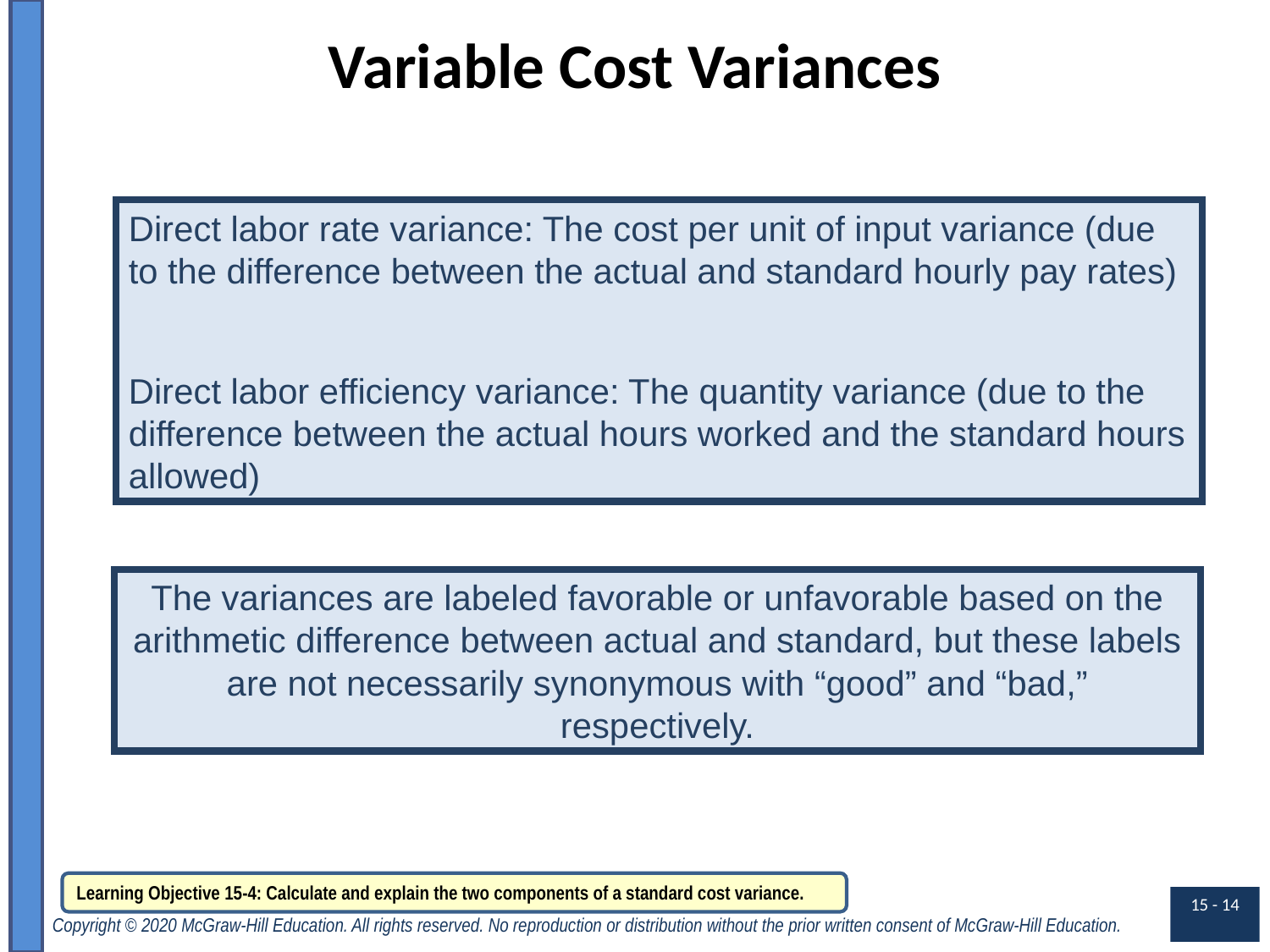

# Variable Cost Variances
Direct labor rate variance: The cost per unit of input variance (due to the difference between the actual and standard hourly pay rates)

Direct labor efficiency variance: The quantity variance (due to the difference between the actual hours worked and the standard hours allowed)
The variances are labeled favorable or unfavorable based on the arithmetic difference between actual and standard, but these labels are not necessarily synonymous with “good” and “bad,” respectively.
Learning Objective 15-4: Calculate and explain the two components of a standard cost variance.